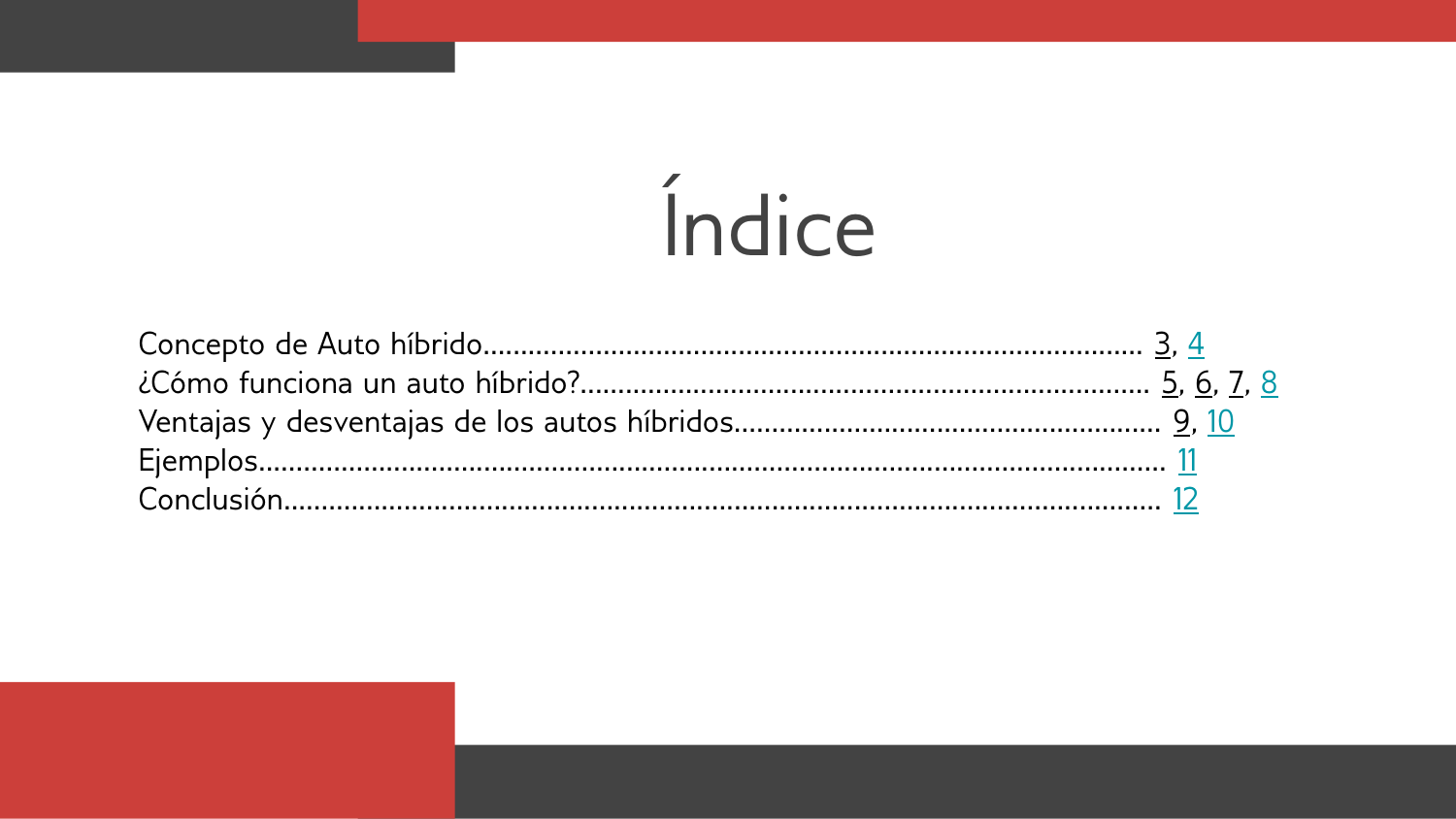

# Índice
Concepto de Auto híbrido........................................................................................ 3, 4
¿Cómo funciona un auto híbrido?............................................................................ 5, 6, 7, 8
Ventajas y desventajas de los autos híbridos......................................................... 9, 10
Ejemplos......................................................................................................................... 11
Conclusión..................................................................................................................... 12